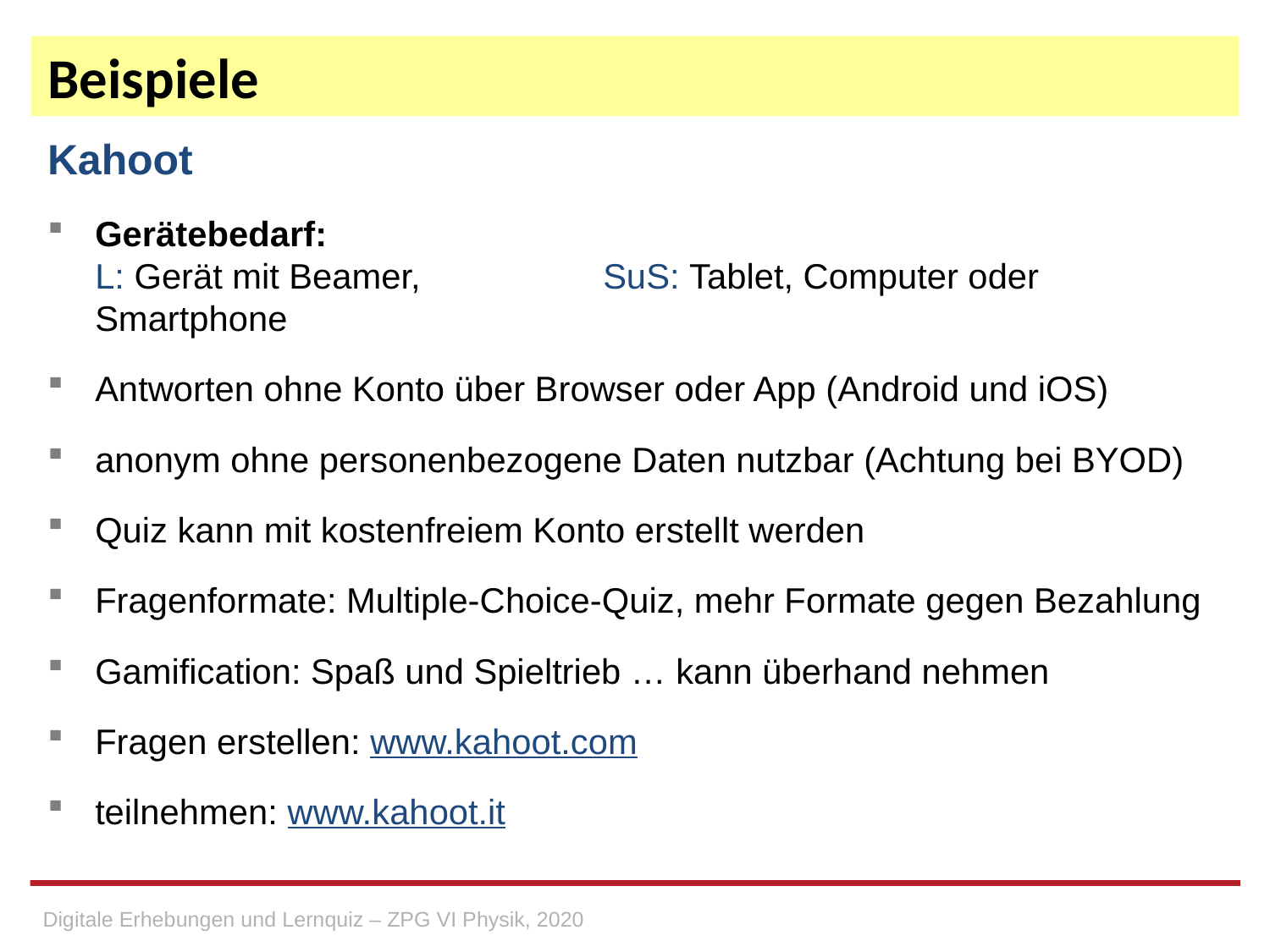

# Beispiele
Kahoot
Gerätebedarf:
L: Gerät mit Beamer,		SuS: Tablet, Computer oder Smartphone
Antworten ohne Konto über Browser oder App (Android und iOS)
anonym ohne personenbezogene Daten nutzbar (Achtung bei BYOD)
Quiz kann mit kostenfreiem Konto erstellt werden
Fragenformate: Multiple-Choice-Quiz, mehr Formate gegen Bezahlung
Gamification: Spaß und Spieltrieb … kann überhand nehmen
Fragen erstellen: www.kahoot.com
teilnehmen: www.kahoot.it

Digitale Erhebungen und Lernquiz – ZPG VI Physik, 2020